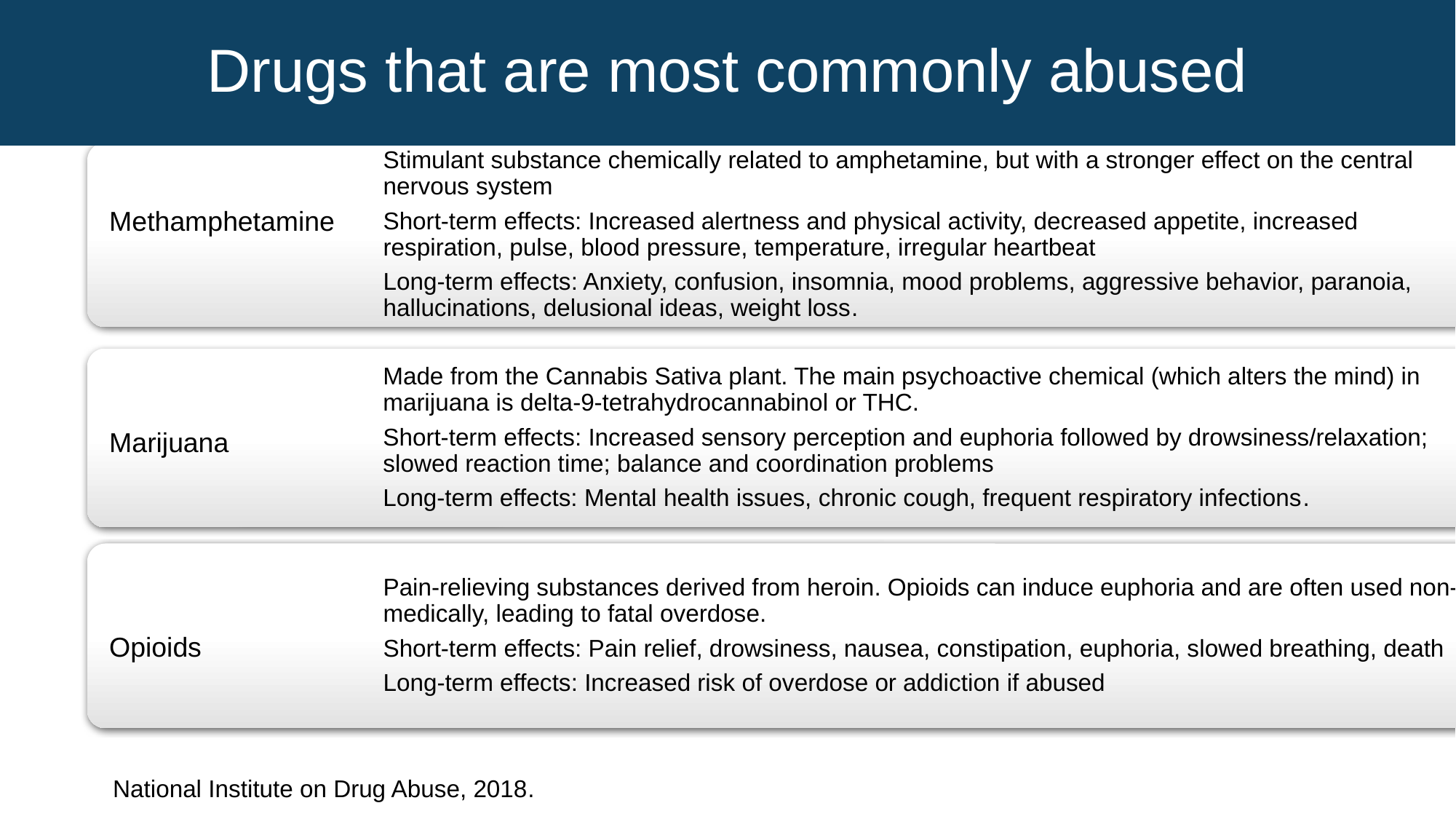

# Drugs that are most commonly abused
Stimulant substance chemically related to amphetamine, but with a stronger effect on the central nervous system
Short-term effects: Increased alertness and physical activity, decreased appetite, increased respiration, pulse, blood pressure, temperature, irregular heartbeat
Long-term effects: Anxiety, confusion, insomnia, mood problems, aggressive behavior, paranoia, hallucinations, delusional ideas, weight loss.
Made from the Cannabis Sativa plant. The main psychoactive chemical (which alters the mind) in marijuana is delta-9-tetrahydrocannabinol or THC.
Short-term effects: Increased sensory perception and euphoria followed by drowsiness/relaxation; slowed reaction time; balance and coordination problems
Long-term effects: Mental health issues, chronic cough, frequent respiratory infections.
Pain-relieving substances derived from heroin. Opioids can induce euphoria and are often used non-medically, leading to fatal overdose.
Short-term effects: Pain relief, drowsiness, nausea, constipation, euphoria, slowed breathing, death
Long-term effects: Increased risk of overdose or addiction if abused
Methamphetamine
Marijuana
Opioids
National Institute on Drug Abuse, 2018.